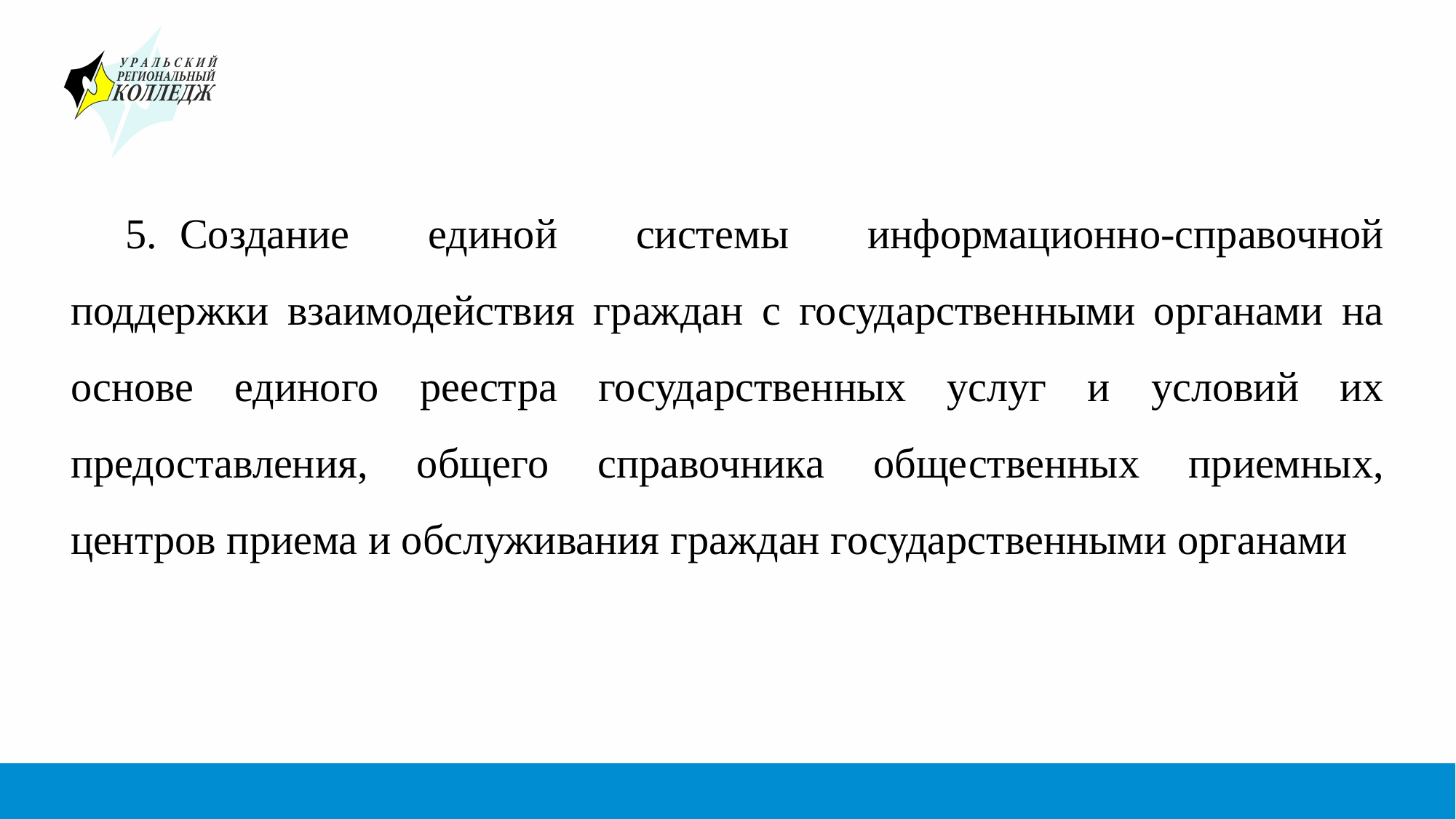

#
5.	Создание единой системы информационно-справочной поддержки взаимодействия граждан с государственными органами на основе единого реестра государственных услуг и условий их предоставления, общего справочника общественных приемных, центров приема и обслуживания граждан государственными органами